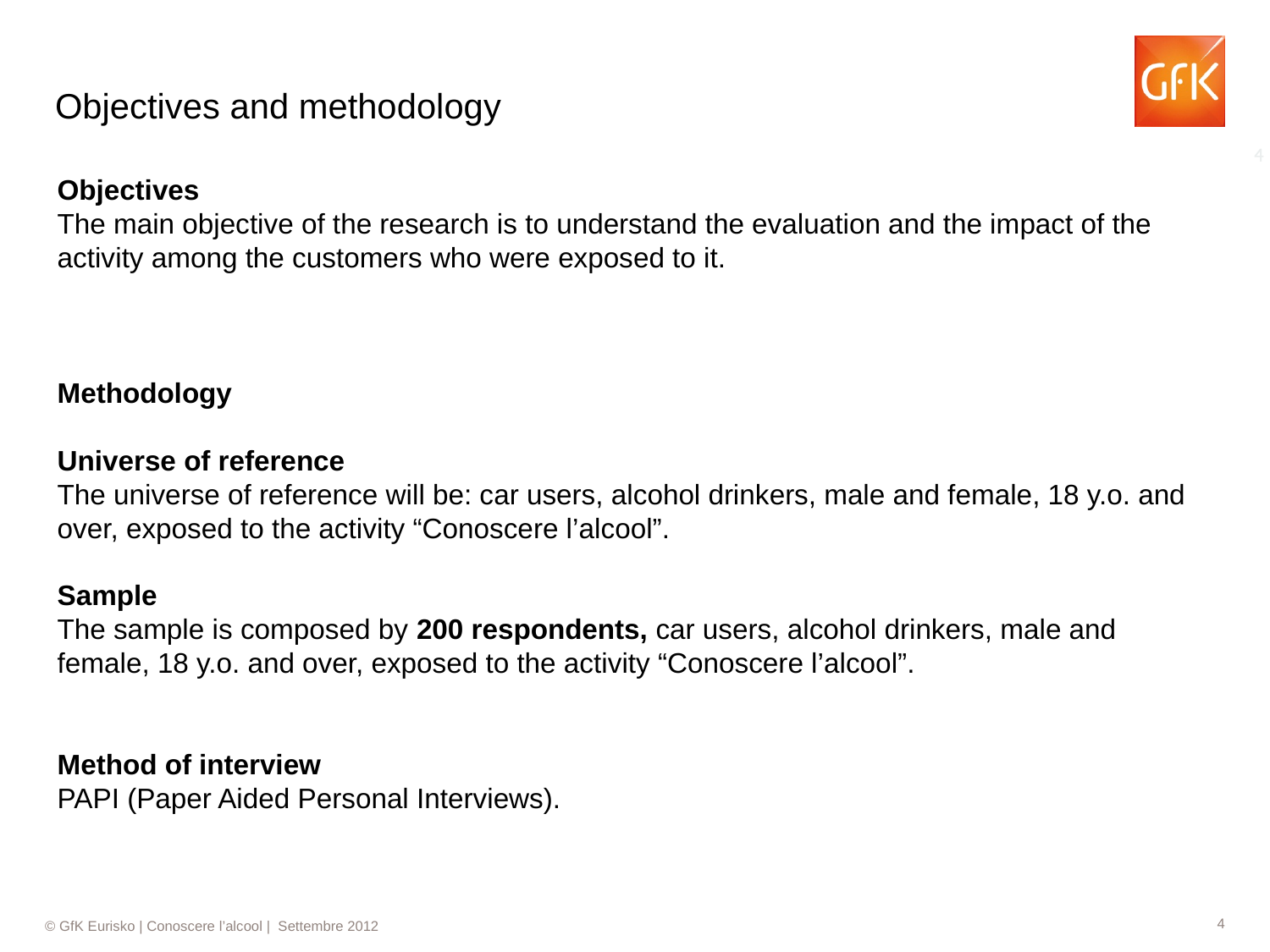

# Objectives and methodology
4
Objectives
The main objective of the research is to understand the evaluation and the impact of the activity among the customers who were exposed to it.

Methodology

Universe of reference
The universe of reference will be: car users, alcohol drinkers, male and female, 18 y.o. and over, exposed to the activity “Conoscere l’alcool”.

Sample
The sample is composed by 200 respondents, car users, alcohol drinkers, male and female, 18 y.o. and over, exposed to the activity “Conoscere l’alcool”.

Method of interview
PAPI (Paper Aided Personal Interviews).